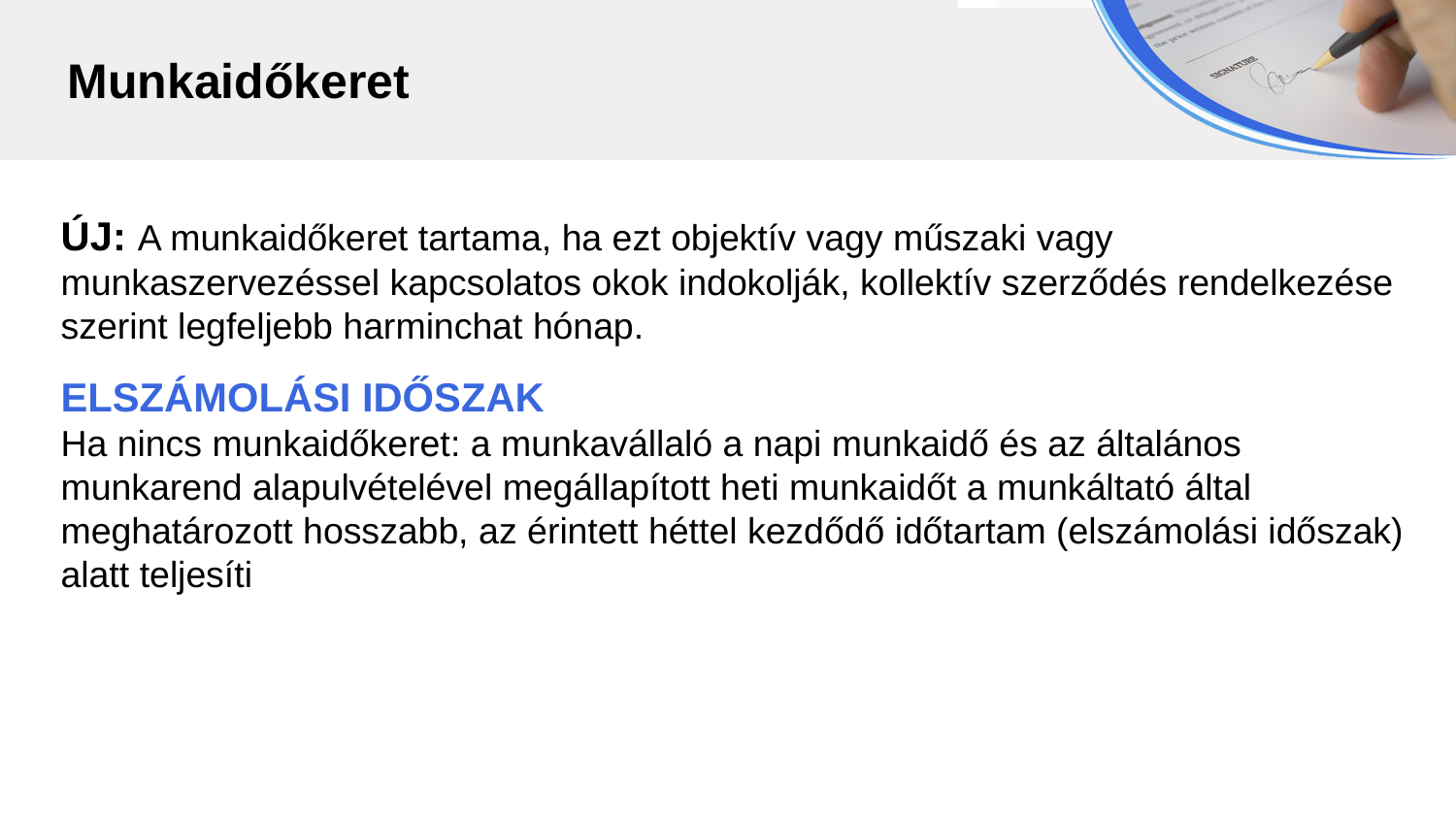

Munkaidőkeret
ÚJ: A munkaidőkeret tartama, ha ezt objektív vagy műszaki vagy munkaszervezéssel kapcsolatos okok indokolják, kollektív szerződés rendelkezése szerint legfeljebb harminchat hónap.

ELSZÁMOLÁSI IDŐSZAK
Ha nincs munkaidőkeret: a munkavállaló a napi munkaidő és az általános
munkarend alapulvételével megállapított heti munkaidőt a munkáltató által
meghatározott hosszabb, az érintett héttel kezdődő időtartam (elszámolási időszak) alatt teljesíti